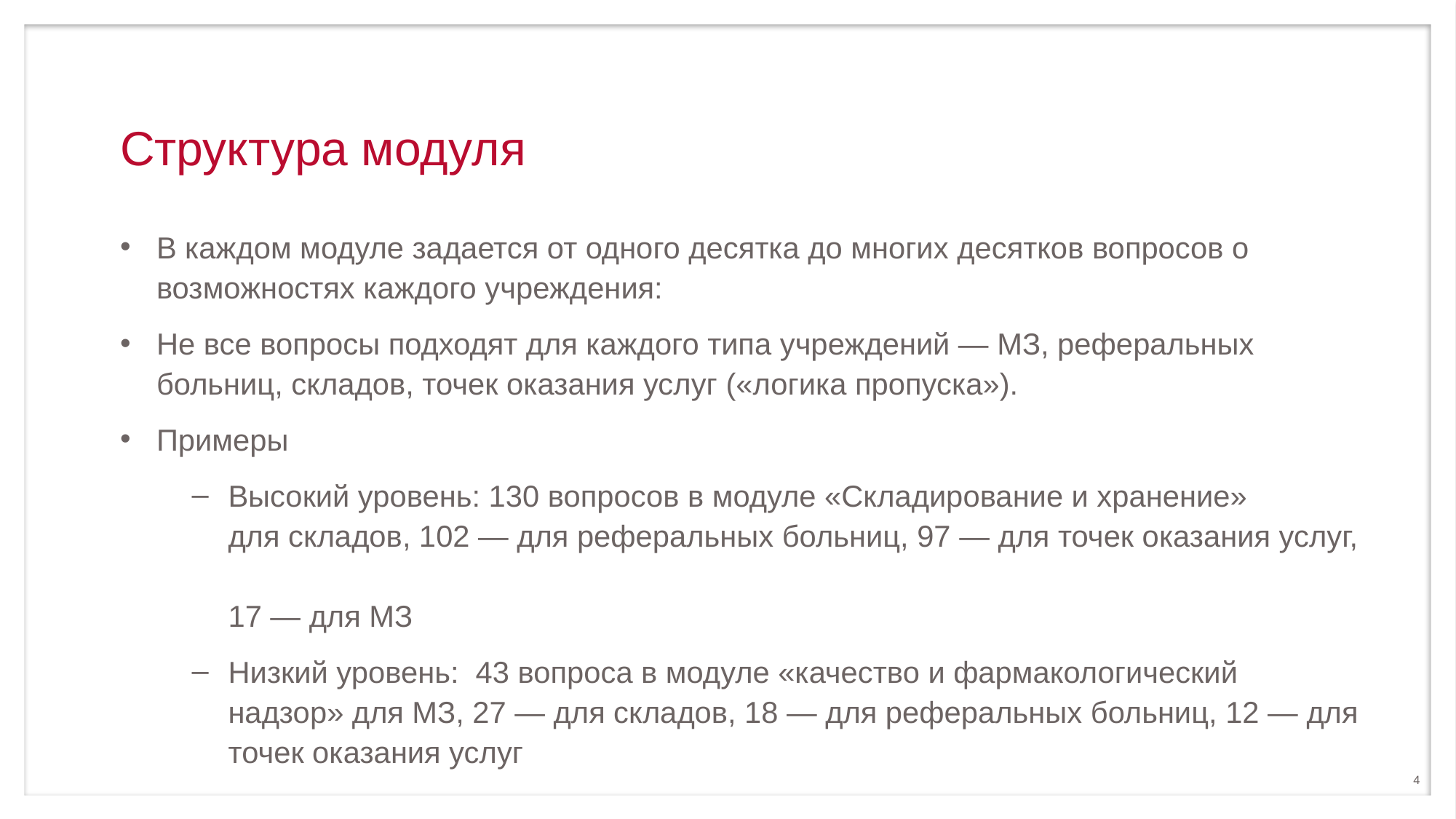

# Структура модуля
В каждом модуле задается от одного десятка до многих десятков вопросов о возможностях каждого учреждения:
Не все вопросы подходят для каждого типа учреждений — МЗ, реферальных больниц, складов, точек оказания услуг («логика пропуска»).
Примеры
Высокий уровень: 130 вопросов в модуле «Складирование и хранение»
для складов, 102 — для реферальных больниц, 97 — для точек оказания услуг,
17 — для МЗ
Низкий уровень:  43 вопроса в модуле «качество и фармакологический надзор» для МЗ, 27 — для складов, 18 — для реферальных больниц, 12 — для точек оказания услуг
4